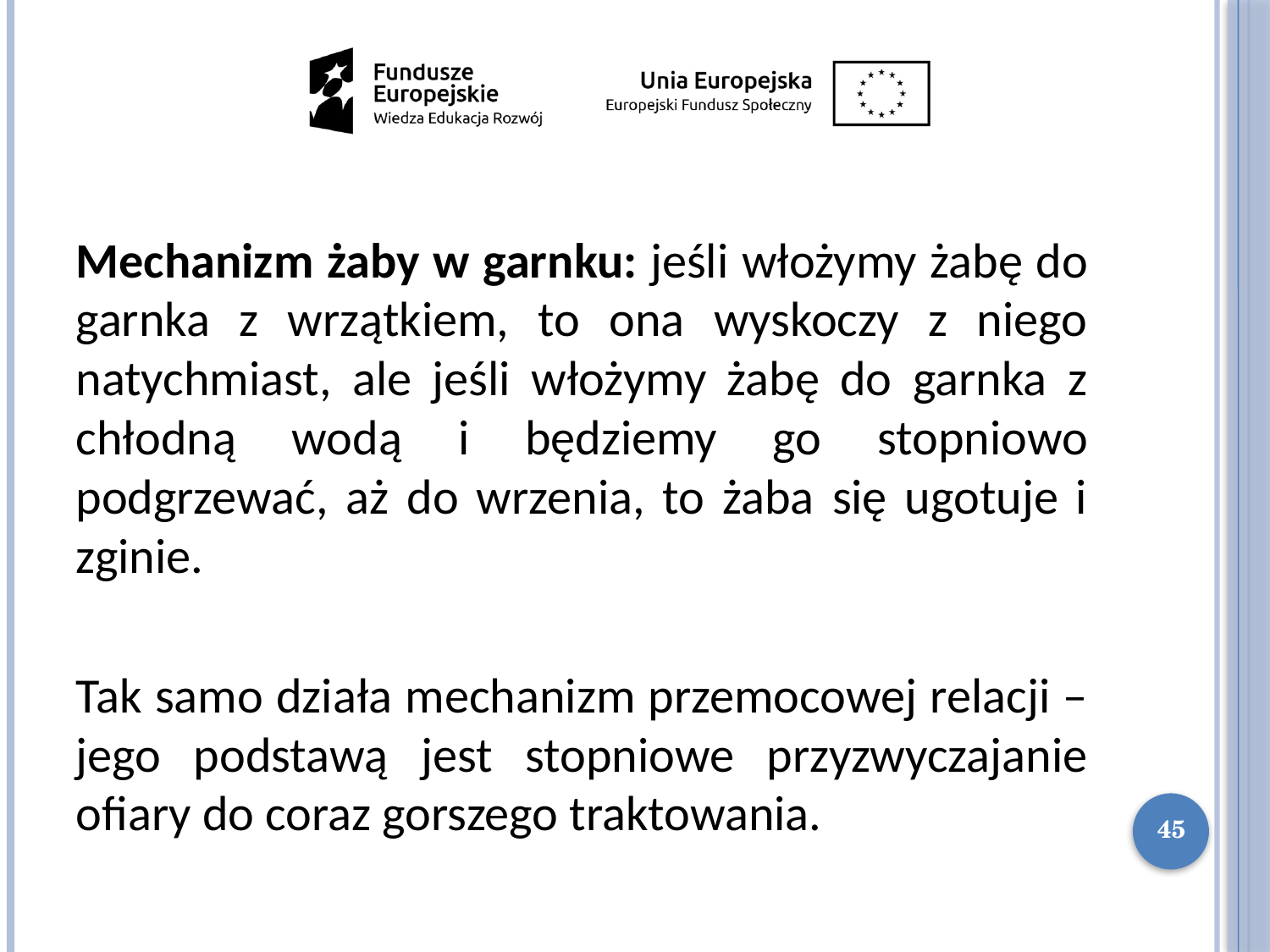

Mechanizm żaby w garnku: jeśli włożymy żabę do garnka z wrzątkiem, to ona wyskoczy z niego natychmiast, ale jeśli włożymy żabę do garnka z chłodną wodą i będziemy go stopniowo podgrzewać, aż do wrzenia, to żaba się ugotuje i zginie.

Tak samo działa mechanizm przemocowej relacji – jego podstawą jest stopniowe przyzwyczajanie ofiary do coraz gorszego traktowania.
45